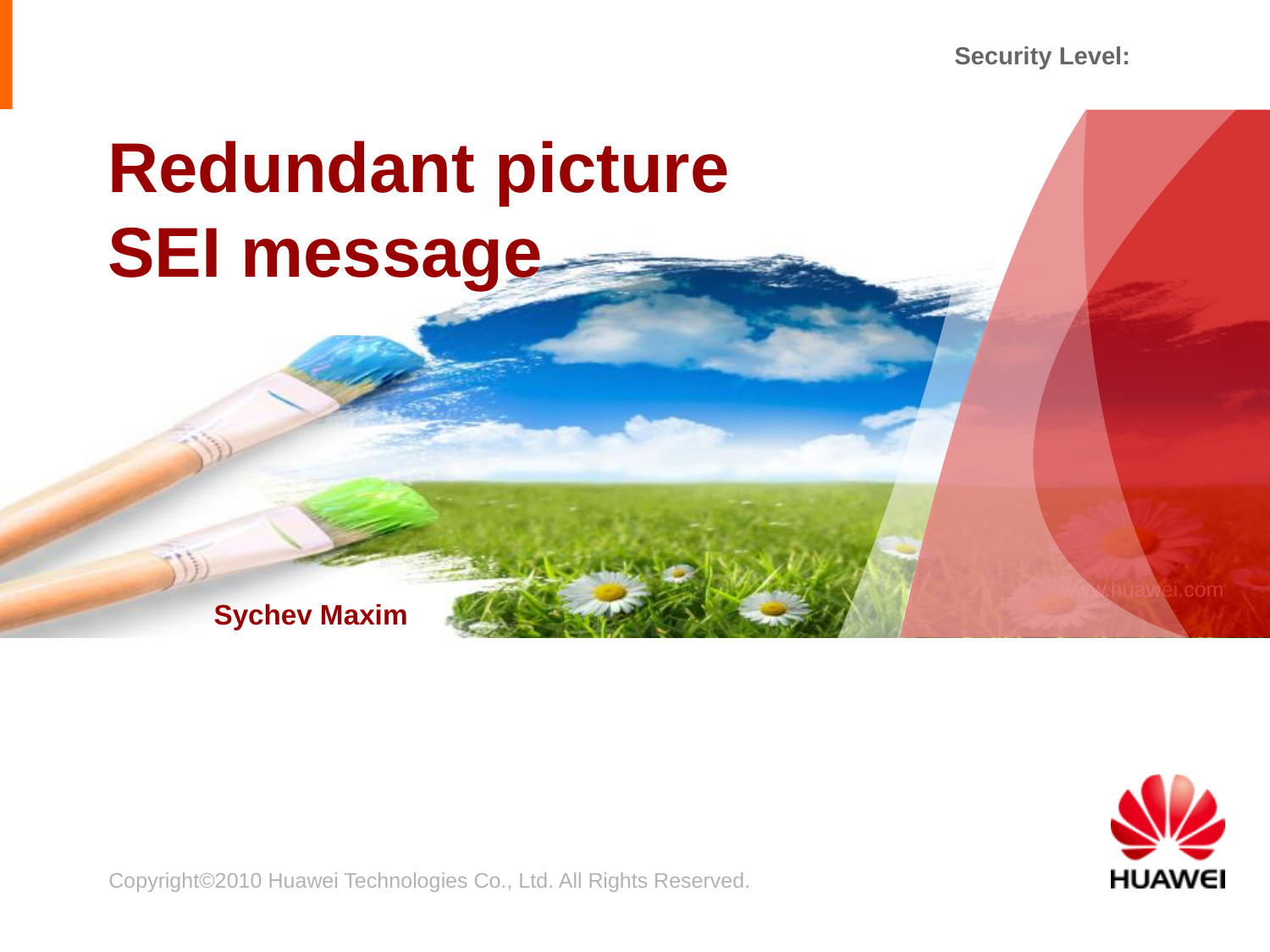

# Redundant picture SEI message
Sychev Maxim